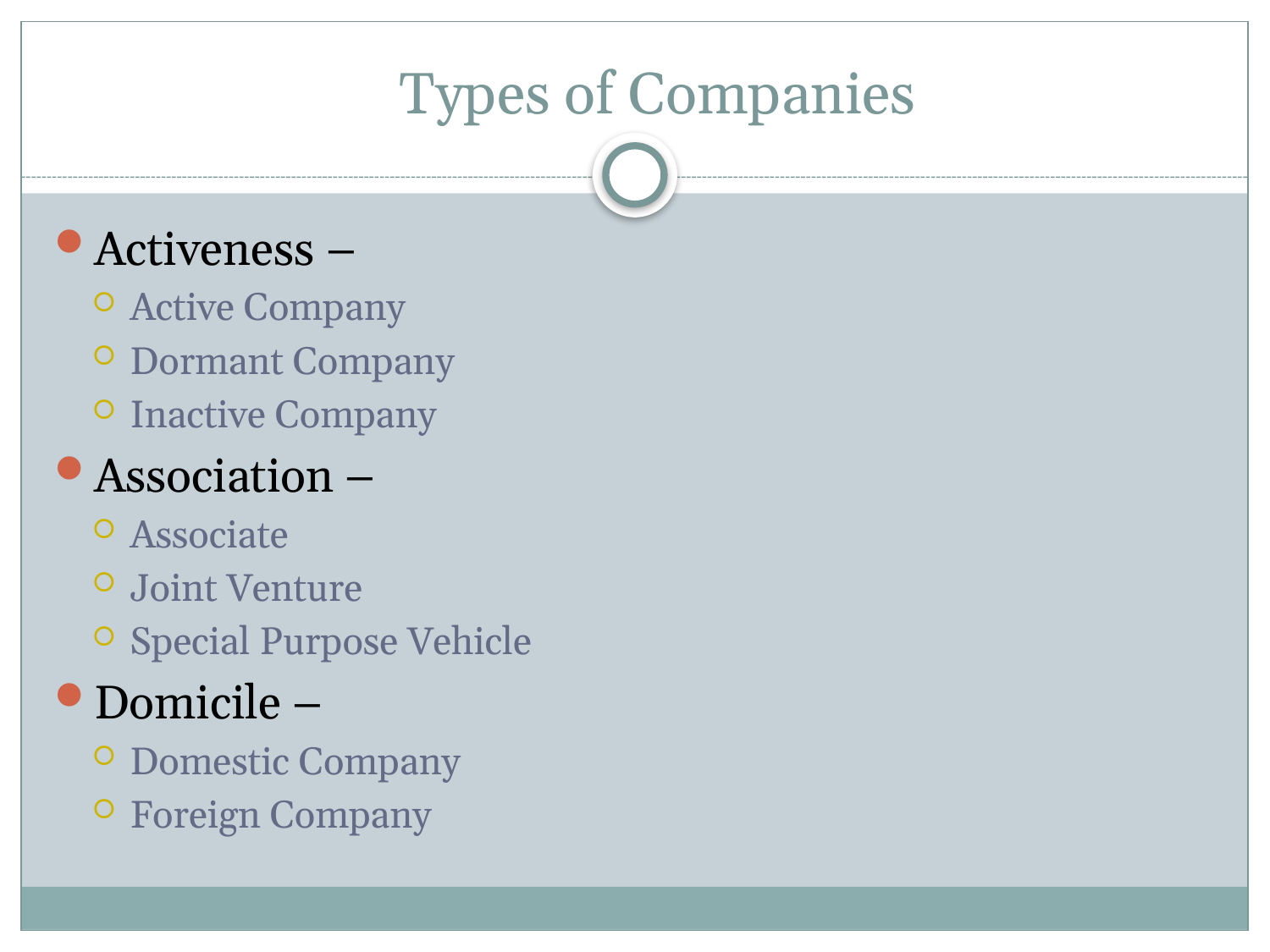

Types of Companies
Activeness –
Active Company
Dormant Company
Inactive Company
Association –
Associate
Joint Venture
Special Purpose Vehicle
Domicile –
Domestic Company
Foreign Company